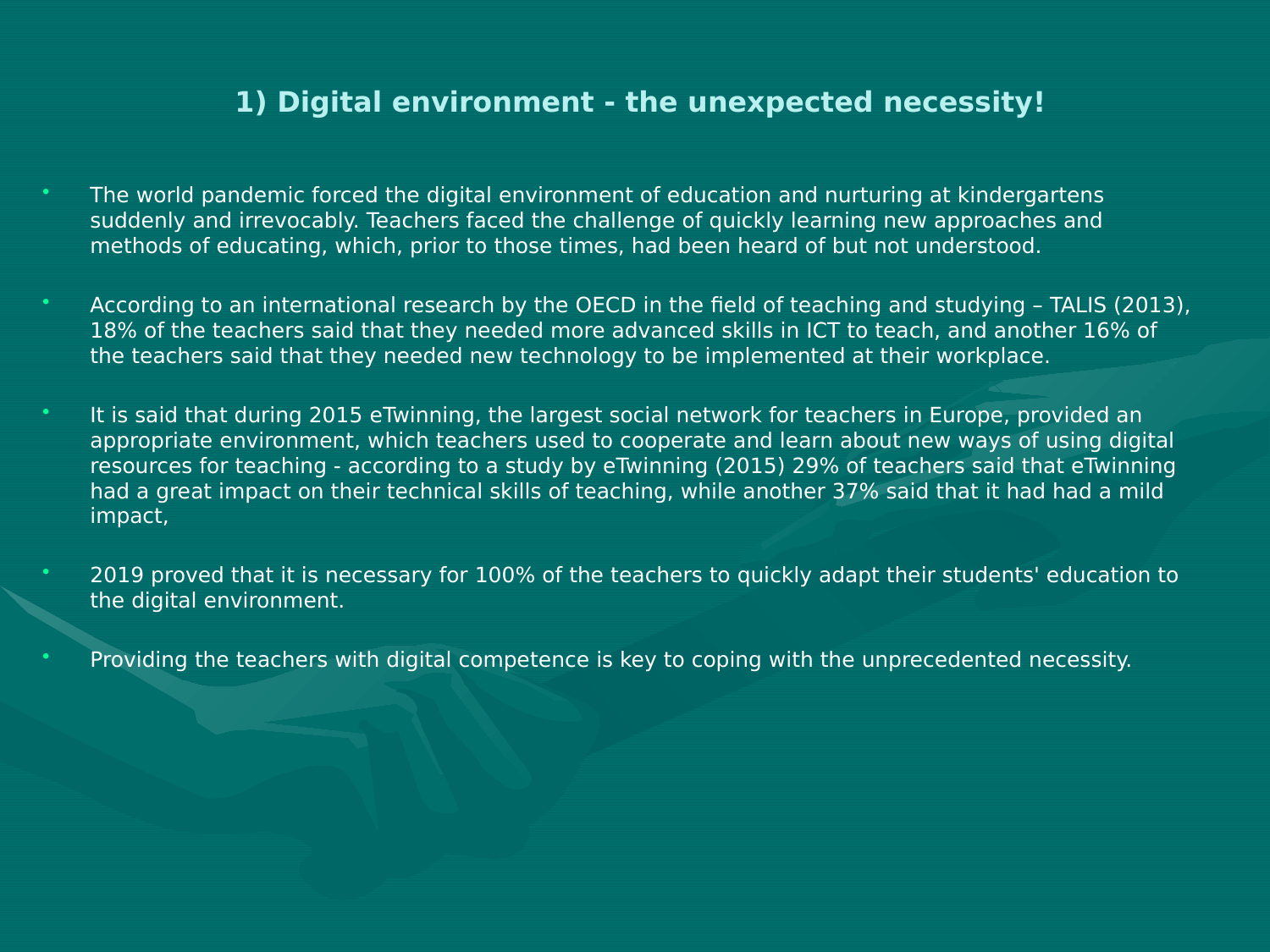

# 1) Digital environment - the unexpected necessity!

The world pandemic forced the digital environment of education and nurturing at kindergartens suddenly and irrevocably. Teachers faced the challenge of quickly learning new approaches and methods of educating, which, prior to those times, had been heard of but not understood.

According to an international research by the OECD in the field of teaching and studying – TALIS (2013), 18% of the teachers said that they needed more advanced skills in ICT to teach, and another 16% of the teachers said that they needed new technology to be implemented at their workplace.

It is said that during 2015 eTwinning, the largest social network for teachers in Europe, provided an appropriate environment, which teachers used to cooperate and learn about new ways of using digital resources for teaching - according to a study by eTwinning (2015) 29% of teachers said that eTwinning had a great impact on their technical skills of teaching, while another 37% said that it had had a mild impact,

2019 proved that it is necessary for 100% of the teachers to quickly adapt their students' education to the digital environment.

Providing the teachers with digital competence is key to coping with the unprecedented necessity.